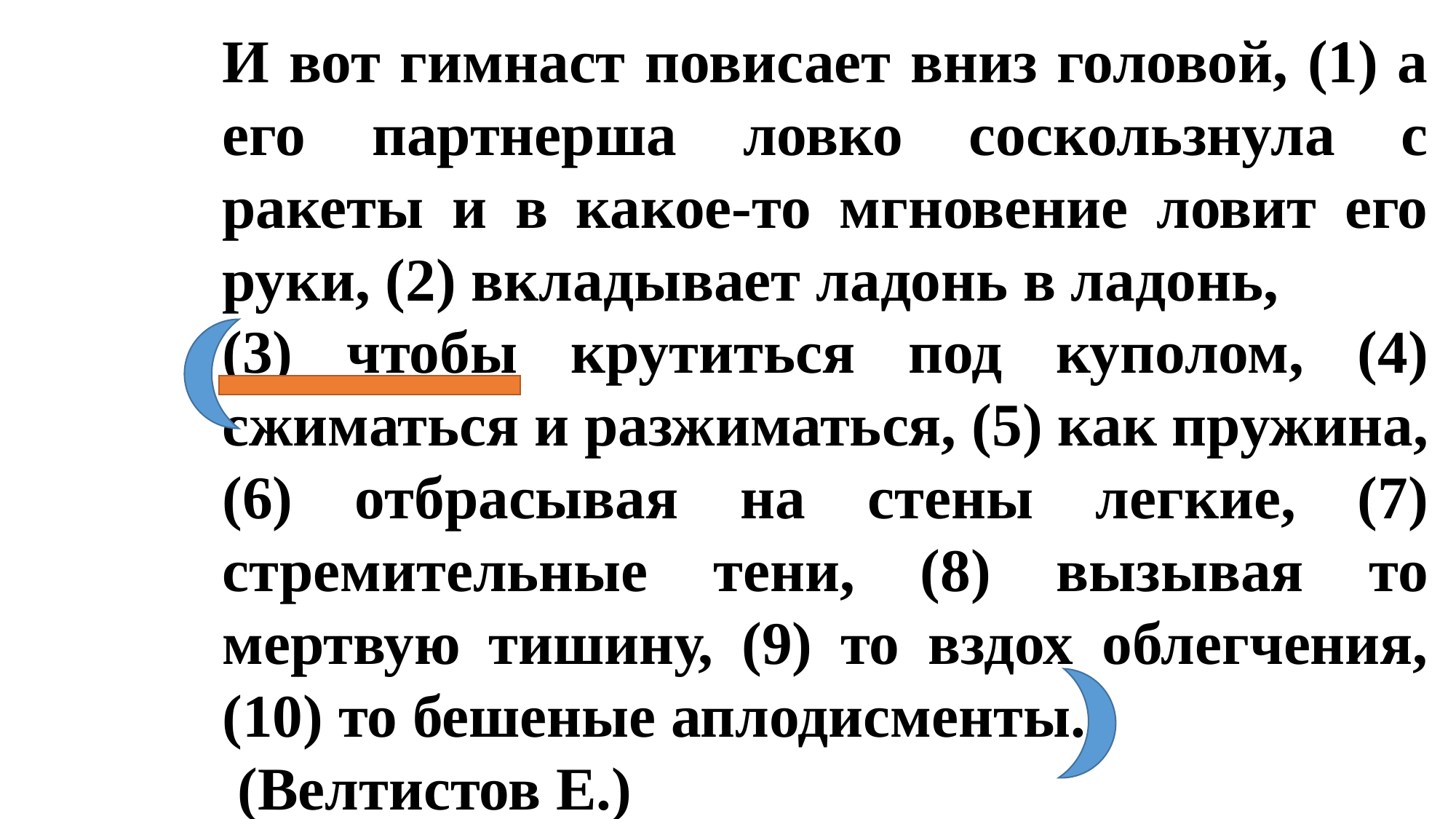

И вот гимнаст повисает вниз головой, (1) а его партнерша ловко соскользнула с ракеты и в какое-то мгновение ловит его руки, (2) вкладывает ладонь в ладонь,
(3) чтобы крутиться под куполом, (4) сжиматься и разжиматься, (5) как пружина, (6) отбрасывая на стены легкие, (7) стремительные тени, (8) вызывая то мертвую тишину, (9) то вздох облегчения, (10) то бешеные аплодисменты.
 (Велтистов Е.)